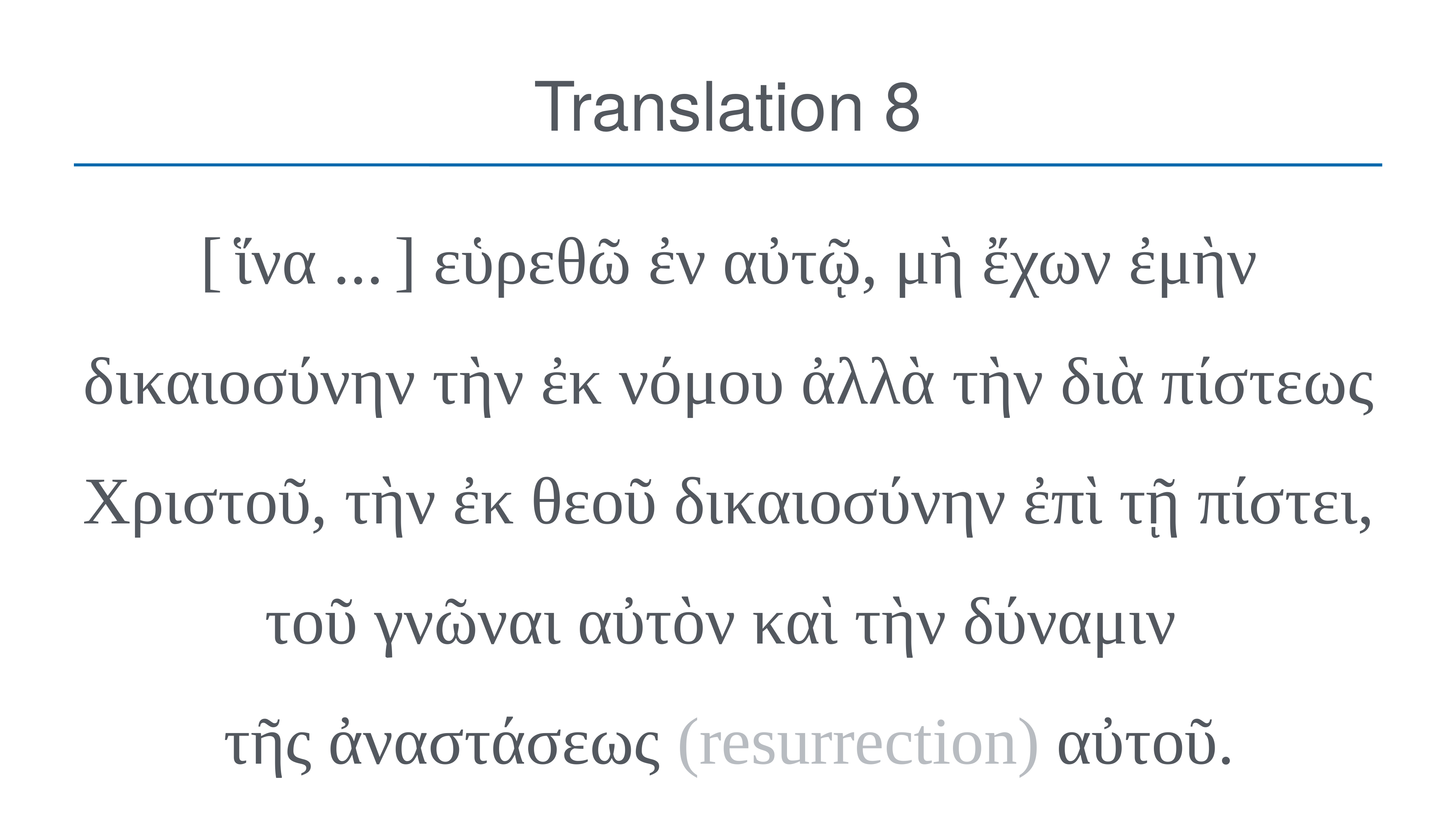

# Translation 8
[ ἵνα ... ] εὑρεθῶ ἐν αὐτῷ, μὴ ἔχων ἐμὴν δικαιοσύνην τὴν ἐκ νόμου ἀλλὰ τὴν διὰ πίστεως Χριστοῦ, τὴν ἐκ θεοῦ δικαιοσύνην ἐπὶ τῇ πίστει, τοῦ γνῶναι αὐτὸν καὶ τὴν δύναμιν
τῆς ἀναστάσεως (resurrection) αὐτοῦ.